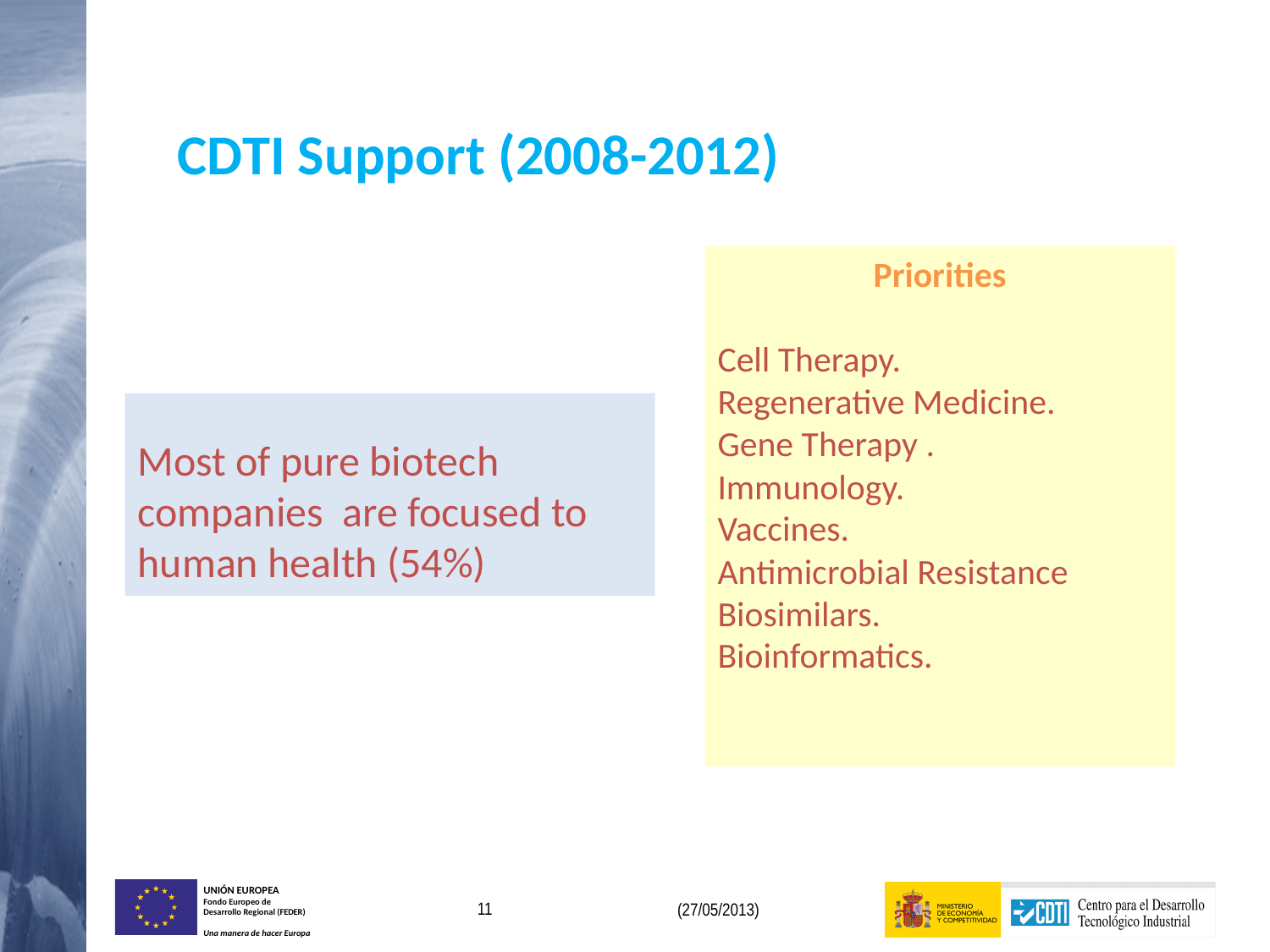

CDTI Support (2008-2012)
Priorities

Cell Therapy.
Regenerative Medicine.
Gene Therapy .
Immunology.
Vaccines.
Antimicrobial Resistance
Biosimilars.
Bioinformatics.

Most of pure biotech companies  are focused to human health (54%)